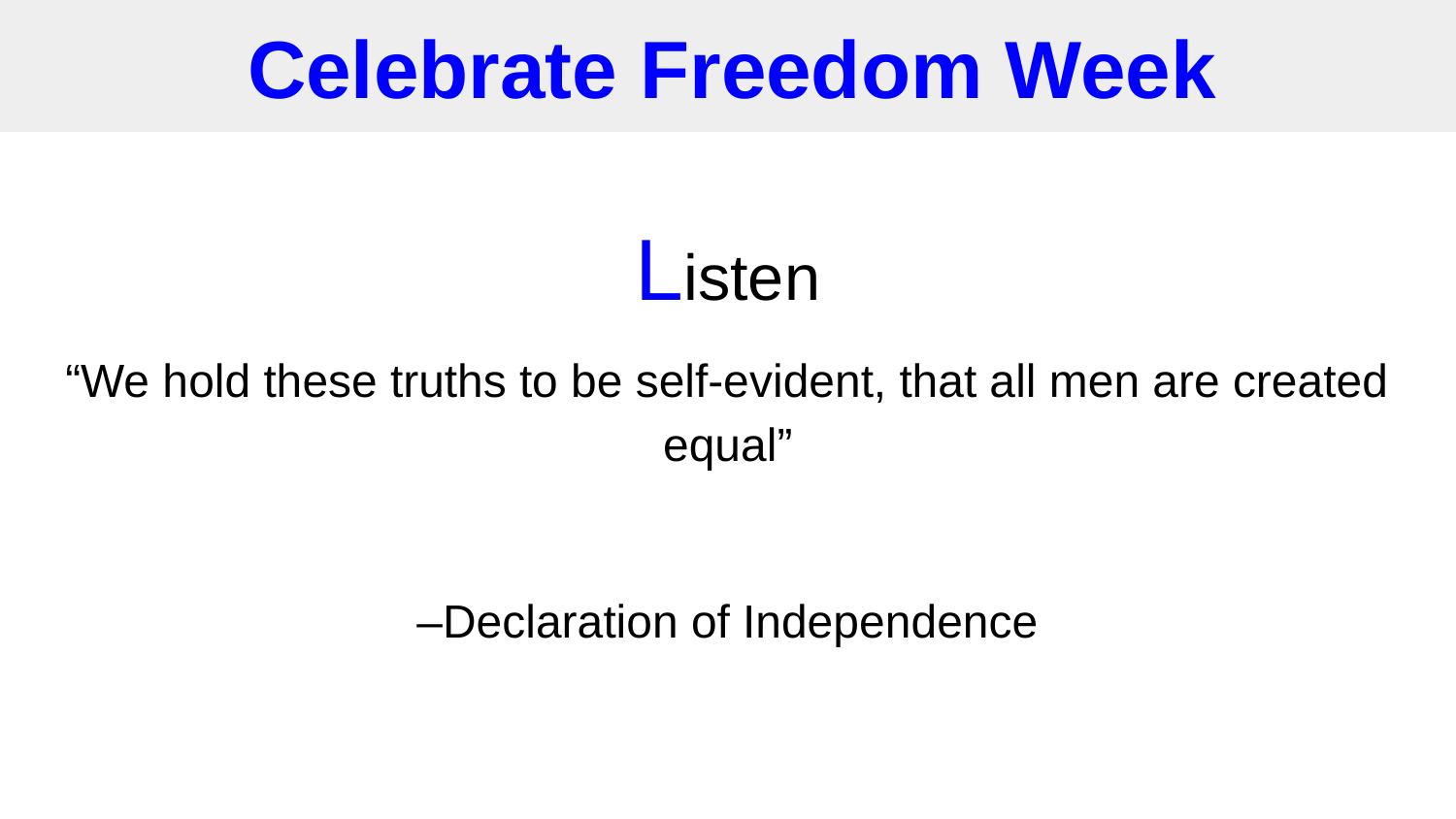

# Celebrate Freedom Week
Listen
“We hold these truths to be self-evident, that all men are created equal”

–Declaration of Independence